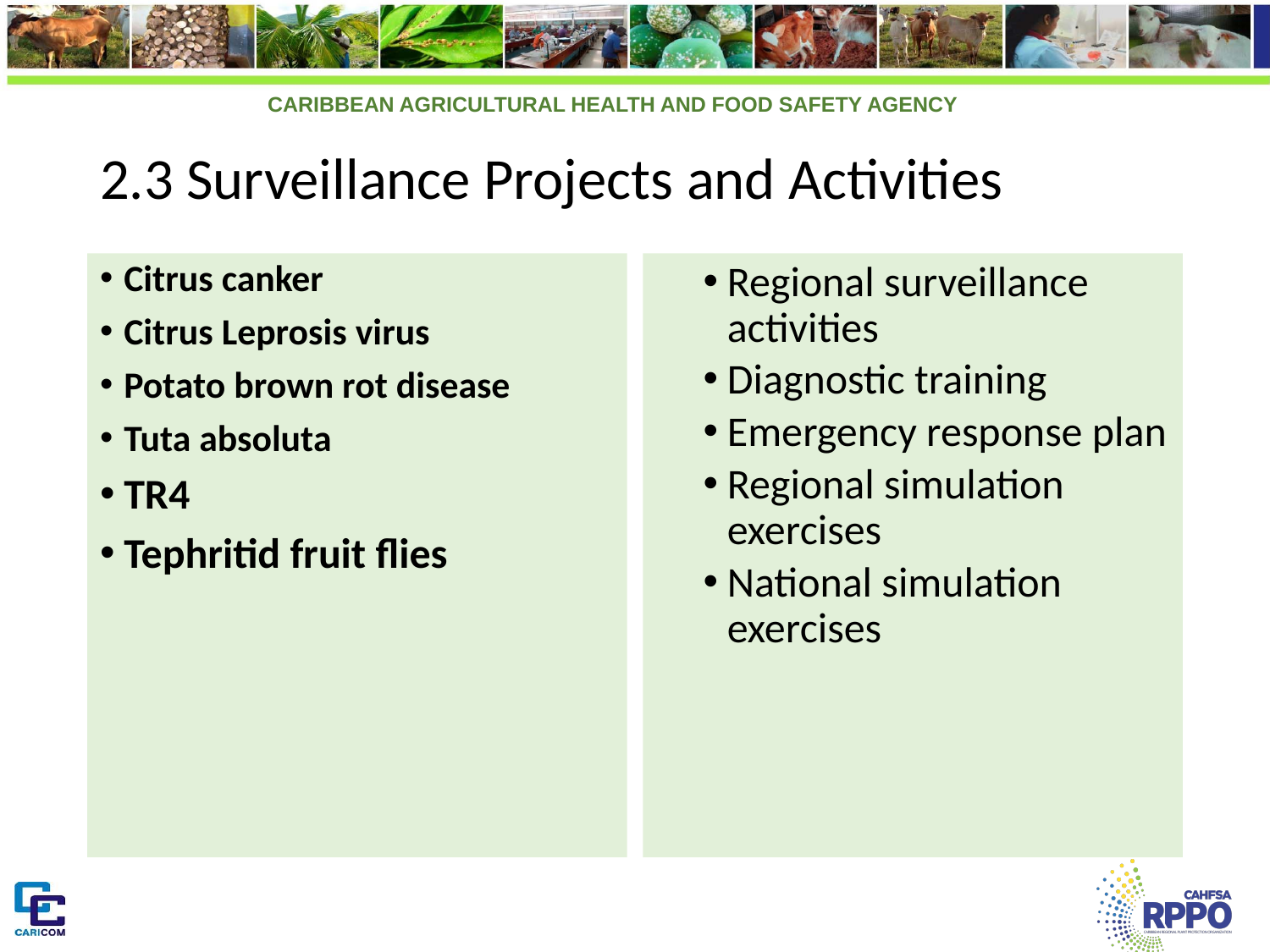

# 2.3 Surveillance Projects and Activities
Citrus canker
Citrus Leprosis virus
Potato brown rot disease
Tuta absoluta
TR4
Tephritid fruit flies

Regional surveillance activities
Diagnostic training
Emergency response plan
Regional simulation exercises
National simulation exercises